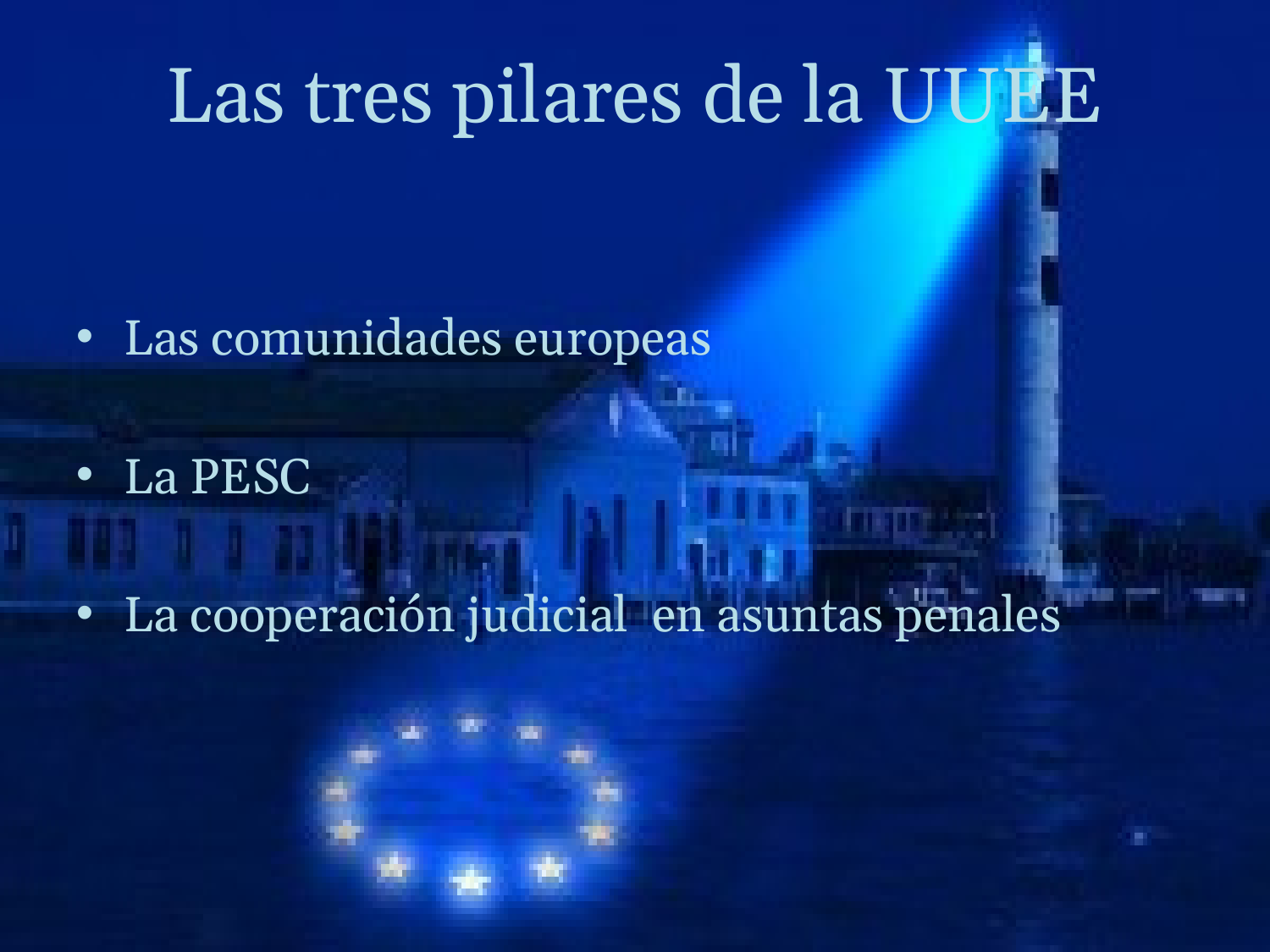

Las tres pilares de la UUEE

Las comunidades europeas

La PESC

La cooperación judicial  en asuntas penales